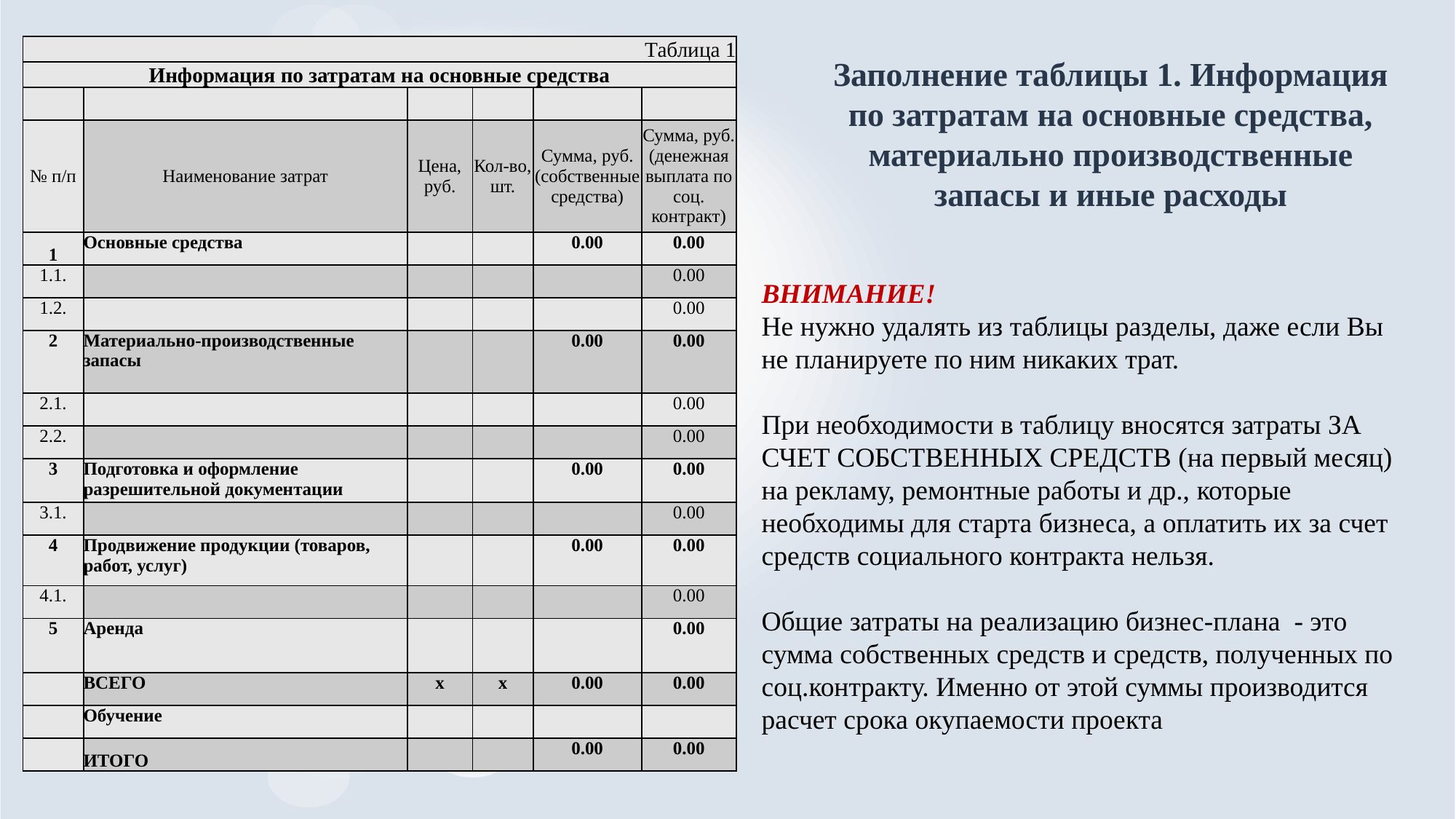

# Заполнение таблицы 1. Информация по затратам на основные средства, материально производственные запасы и иные расходы
| Таблица 1 |  |  |  |  |  |
| --- | --- | --- | --- | --- | --- |
| Информация по затратам на основные средства |  |  |  |  |  |
|  |  |  |  |  |  |
| № п/п | Наименование затрат | Цена, руб. | Кол-во, шт. | Сумма, руб. (собственные средства) | Сумма, руб. (денежная выплата по соц. контракт) |
| 1 | Основные средства |  |  | 0.00 | 0.00 |
| 1.1. |  |  |  |  | 0.00 |
| 1.2. |  |  |  |  | 0.00 |
| 2 | Материально-производственные запасы |  |  | 0.00 | 0.00 |
| 2.1. |  |  |  |  | 0.00 |
| 2.2. |  |  |  |  | 0.00 |
| 3 | Подготовка и оформление разрешительной документации |  |  | 0.00 | 0.00 |
| 3.1. |  |  |  |  | 0.00 |
| 4 | Продвижение продукции (товаров, работ, услуг) |  |  | 0.00 | 0.00 |
| 4.1. |  |  |  |  | 0.00 |
| 5 | Аренда |  |  |  | 0.00 |
|  | ВСЕГО | х | х | 0.00 | 0.00 |
|  | Обучение |  |  |  |  |
|  | ИТОГО |  |  | 0.00 | 0.00 |
ВНИМАНИЕ!
Не нужно удалять из таблицы разделы, даже если Вы не планируете по ним никаких трат.

При необходимости в таблицу вносятся затраты ЗА СЧЕТ СОБСТВЕННЫХ СРЕДСТВ (на первый месяц) на рекламу, ремонтные работы и др., которые необходимы для старта бизнеса, а оплатить их за счет средств социального контракта нельзя.

Общие затраты на реализацию бизнес-плана  - это сумма собственных средств и средств, полученных по соц.контракту. Именно от этой суммы производится расчет срока окупаемости проекта